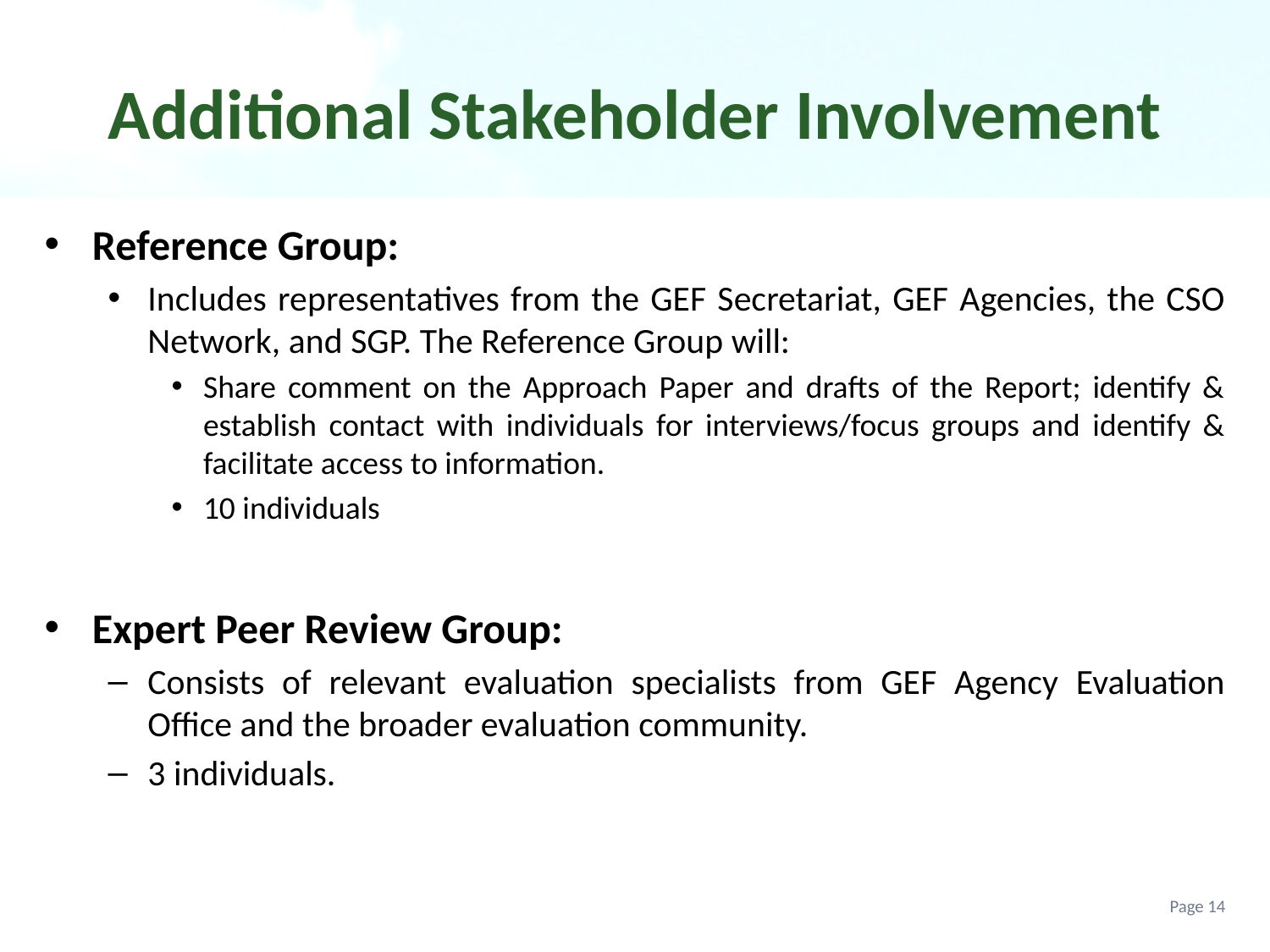

# Additional Stakeholder Involvement
Reference Group:
Includes representatives from the GEF Secretariat, GEF Agencies, the CSO Network, and SGP. The Reference Group will:
Share comment on the Approach Paper and drafts of the Report; identify & establish contact with individuals for interviews/focus groups and identify & facilitate access to information.
10 individuals

Expert Peer Review Group:
Consists of relevant evaluation specialists from GEF Agency Evaluation Office and the broader evaluation community.
3 individuals.